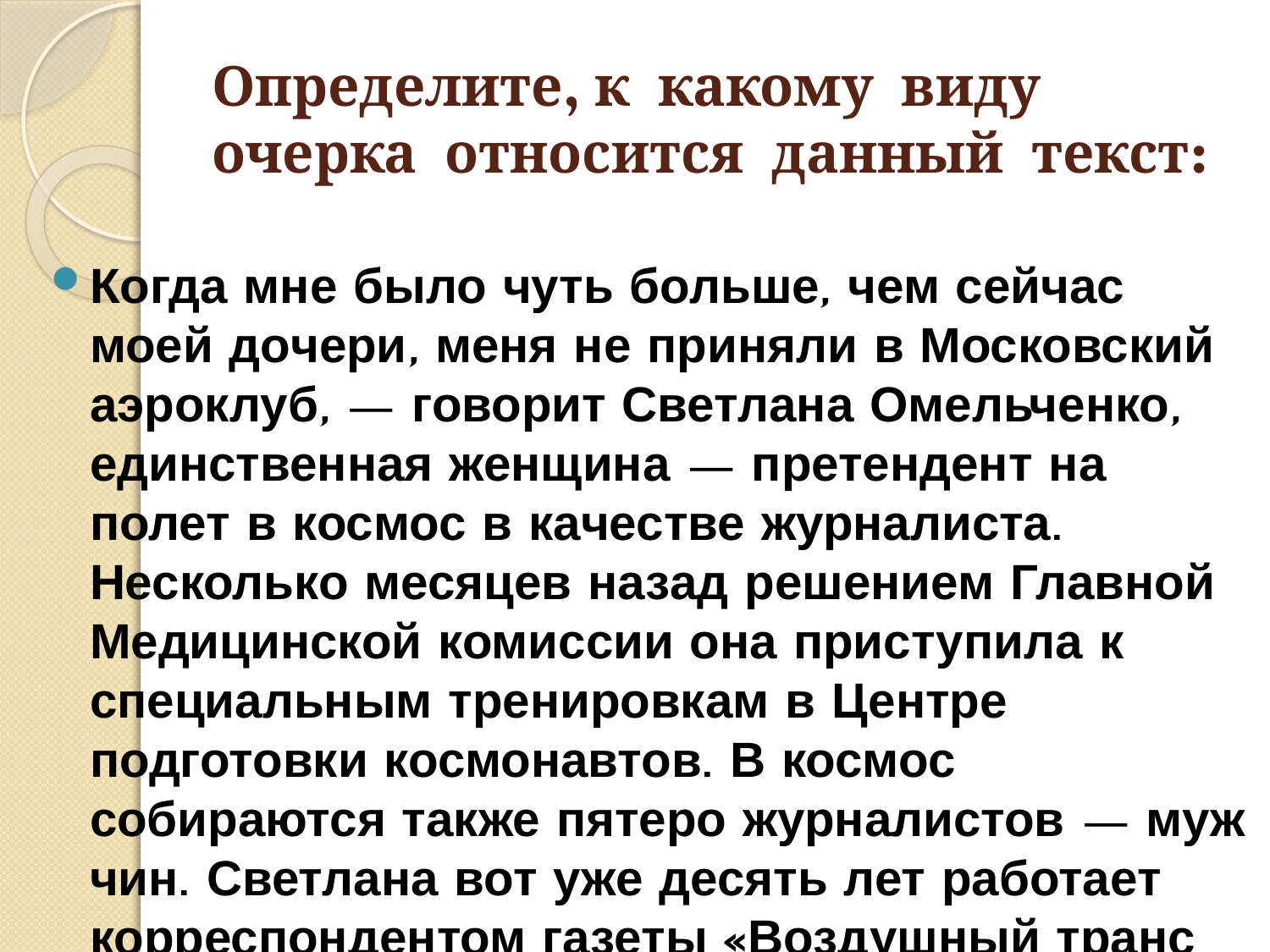

# Определите, к  какому  виду  очерка  относится  данный  текст:
Когда мне было чуть больше, чем сейчас моей до­чери, меня не приняли в Мос­ковский аэроклуб, — говорит Светлана Омельченко, един­ственная женщина — претен­дент на полет в космос в ка­честве журналиста. Несколь­ко месяцев назад решением Главной Медицинской комис­сии она приступила к специ­альным тренировкам в Цент­ре подготовки космонавтов. В космос собираются также пятеро журналистов — муж­чин. Светлана вот уже десять лет работает корреспондентом газеты «Воздушный транс­порт».